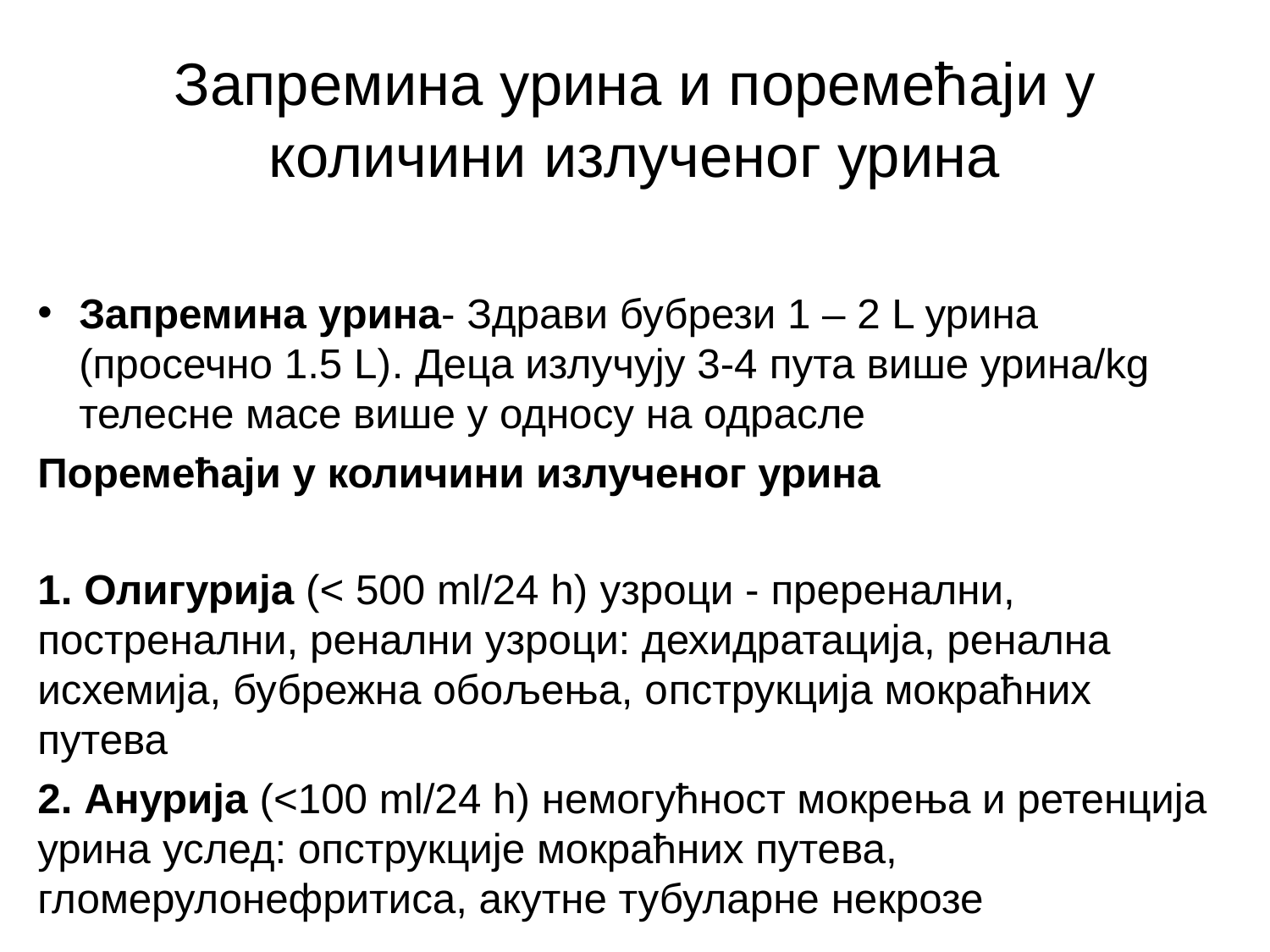

# Запремина урина и поремећаји у количини излученог урина

Запремина урина- Здрави бубрези 1 – 2 L урина (просечно 1.5 L). Деца излучују 3-4 пута више урина/kg телесне масе више у односу на одрасле
Поремећаји у количини излученог урина

1. Олигурија (< 500 ml/24 h) узроци - преренални, постренални, ренални узроци: дехидратација, ренална исхемија, бубрежна обољења, опструкција мокраћних путева
2. Анурија (<100 ml/24 h) немогућност мокрења и ретенција урина услед: опструкције мокраћних путева, гломерулонефритиса, акутне тубуларне некрозе